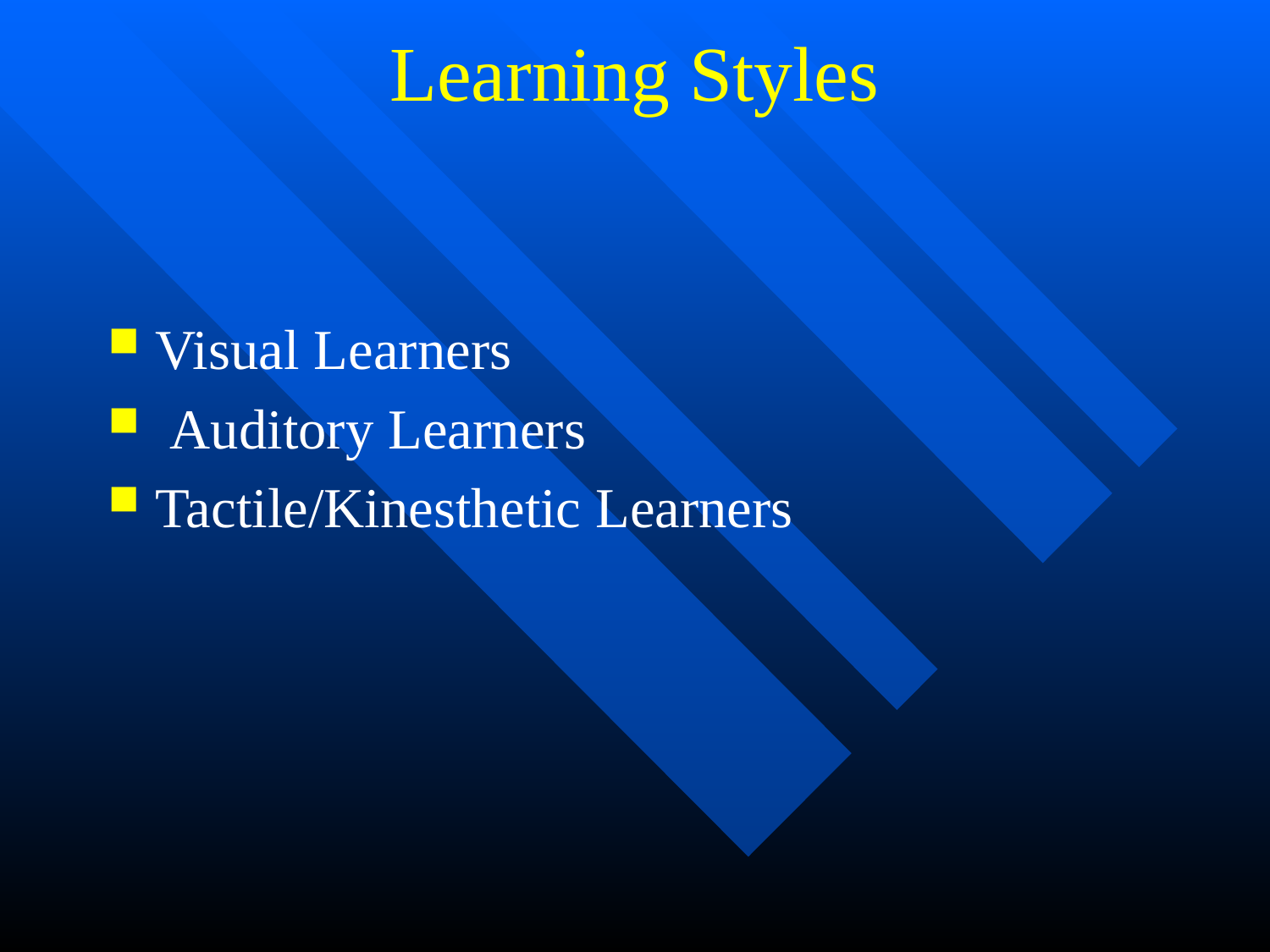

# Learning Styles

Visual Learners
 Auditory Learners
Tactile/Kinesthetic Learners